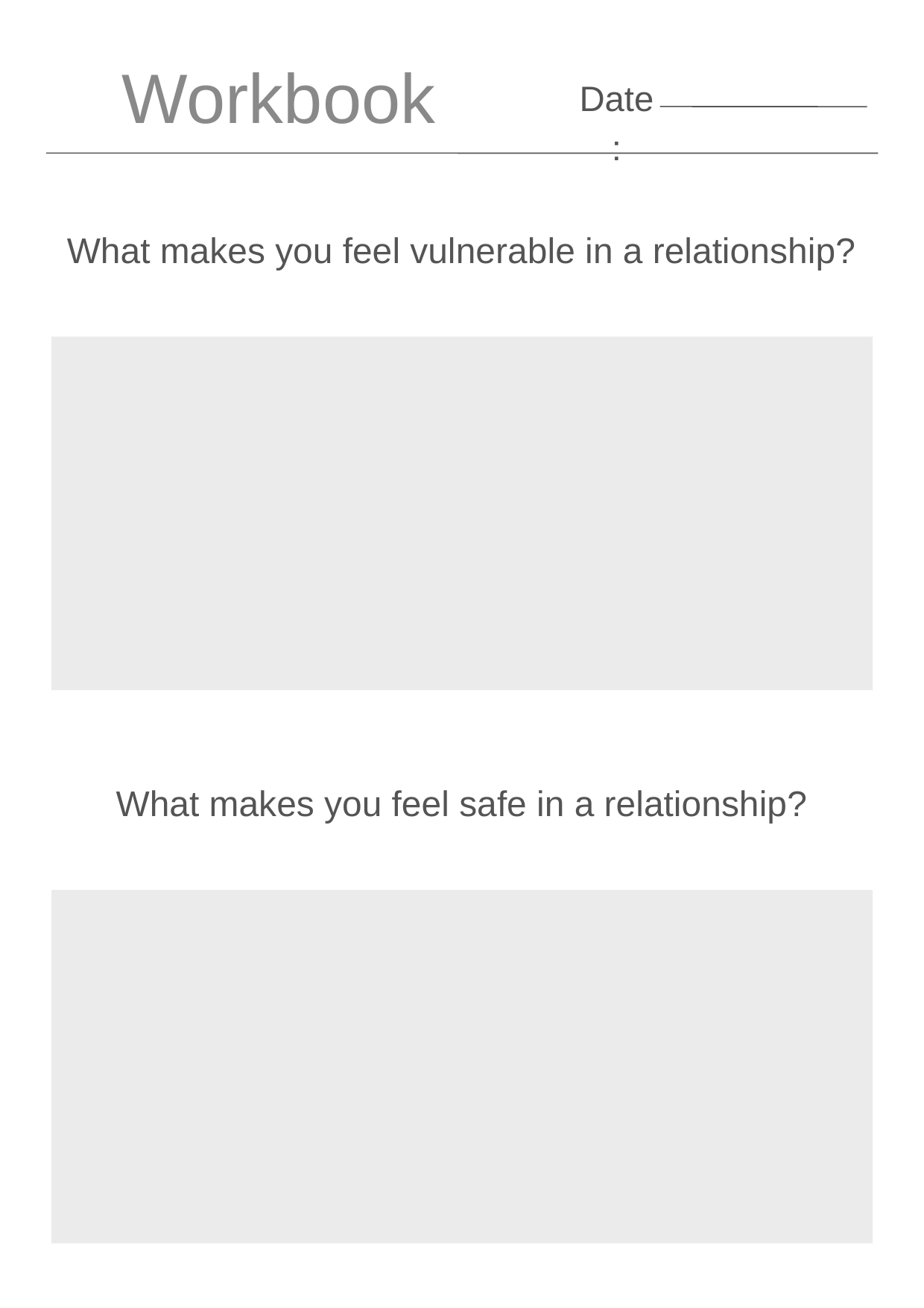

Workbook
Date:

What makes you feel vulnerable in a relationship?

What makes you feel safe in a relationship?